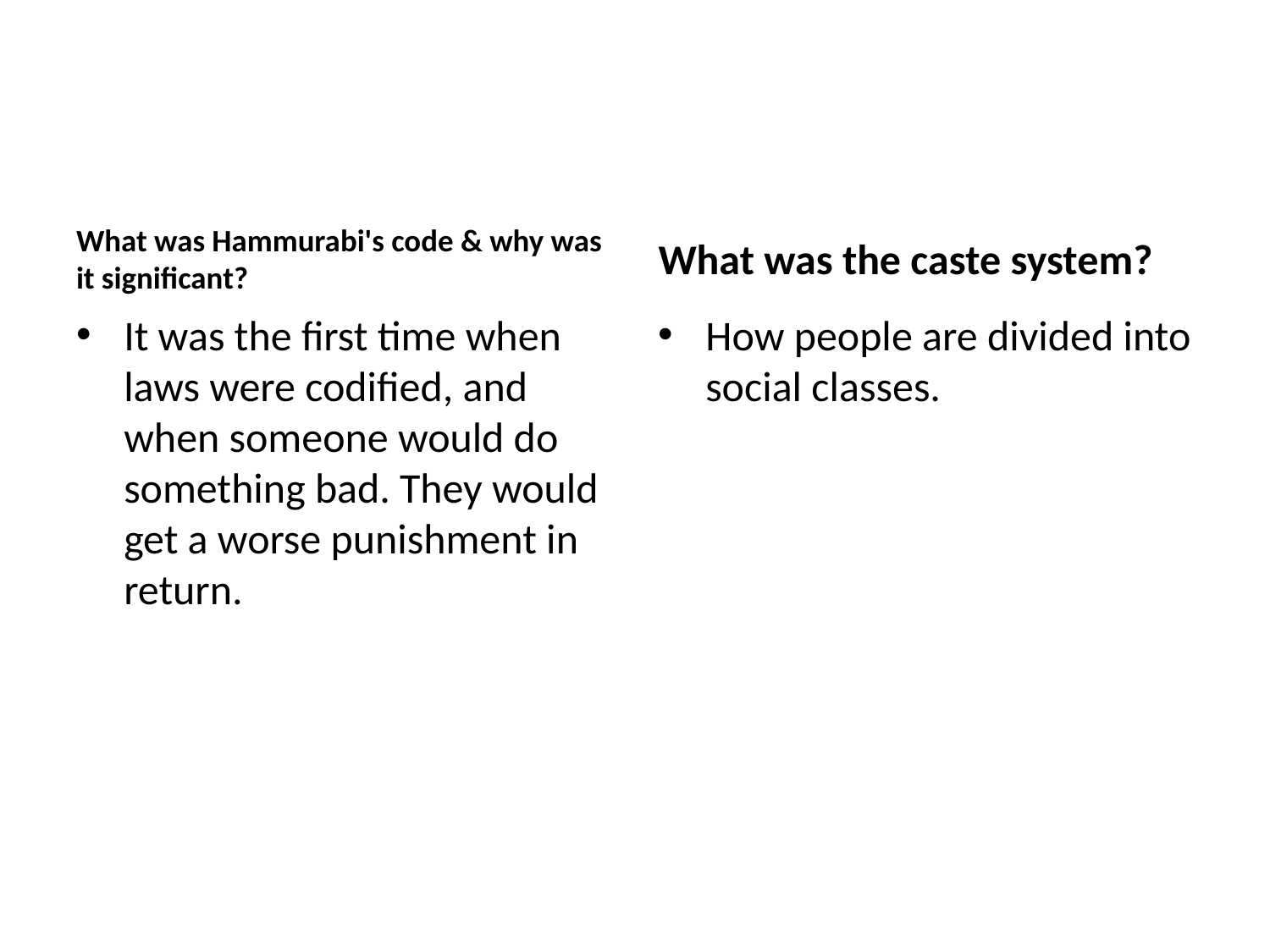

What was the caste system?
What was Hammurabi's code & why was it significant?
It was the first time when laws were codified, and when someone would do something bad. They would get a worse punishment in return.
How people are divided into social classes.